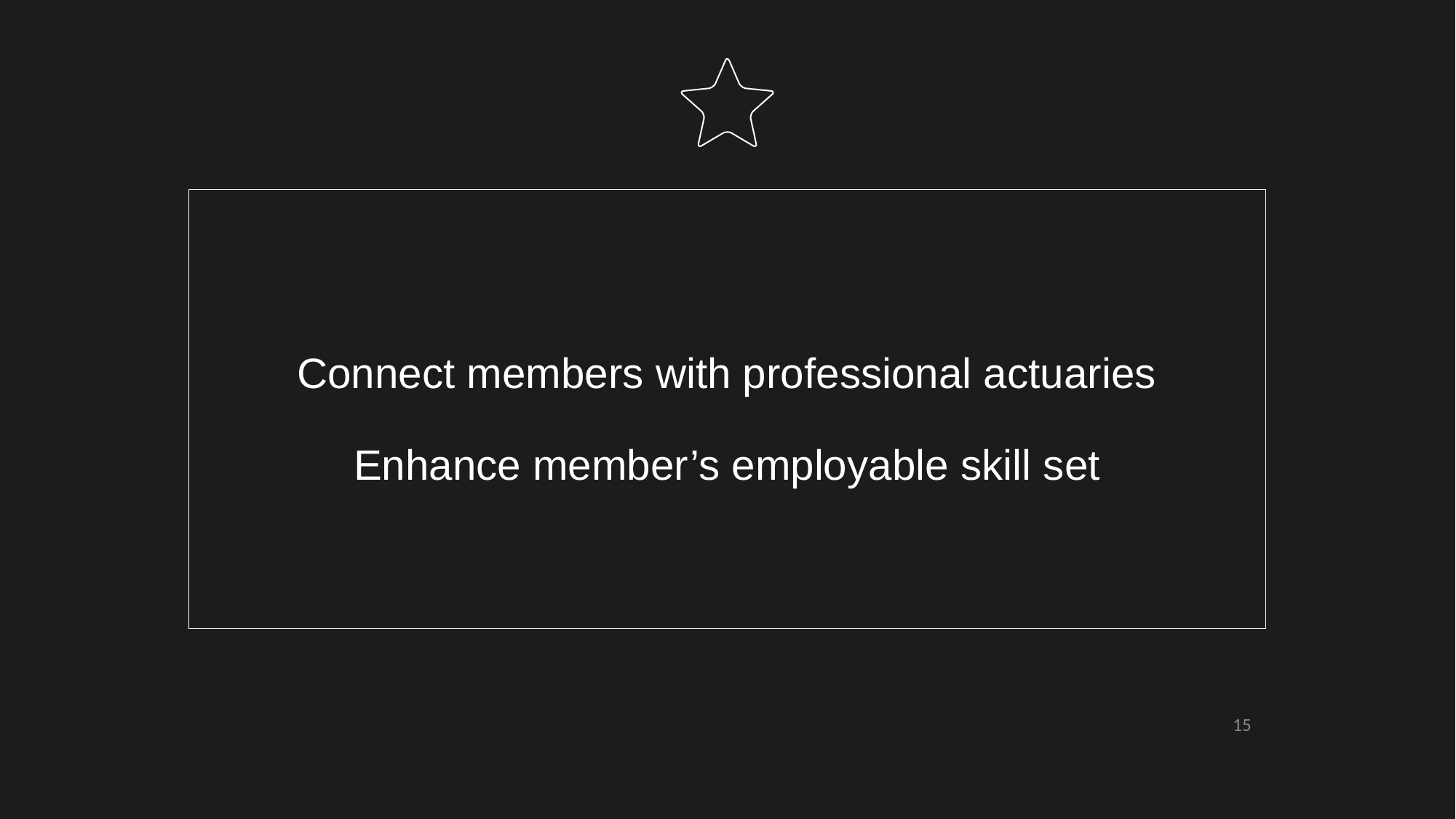

Connect members with professional actuaries

Enhance member’s employable skill set
15